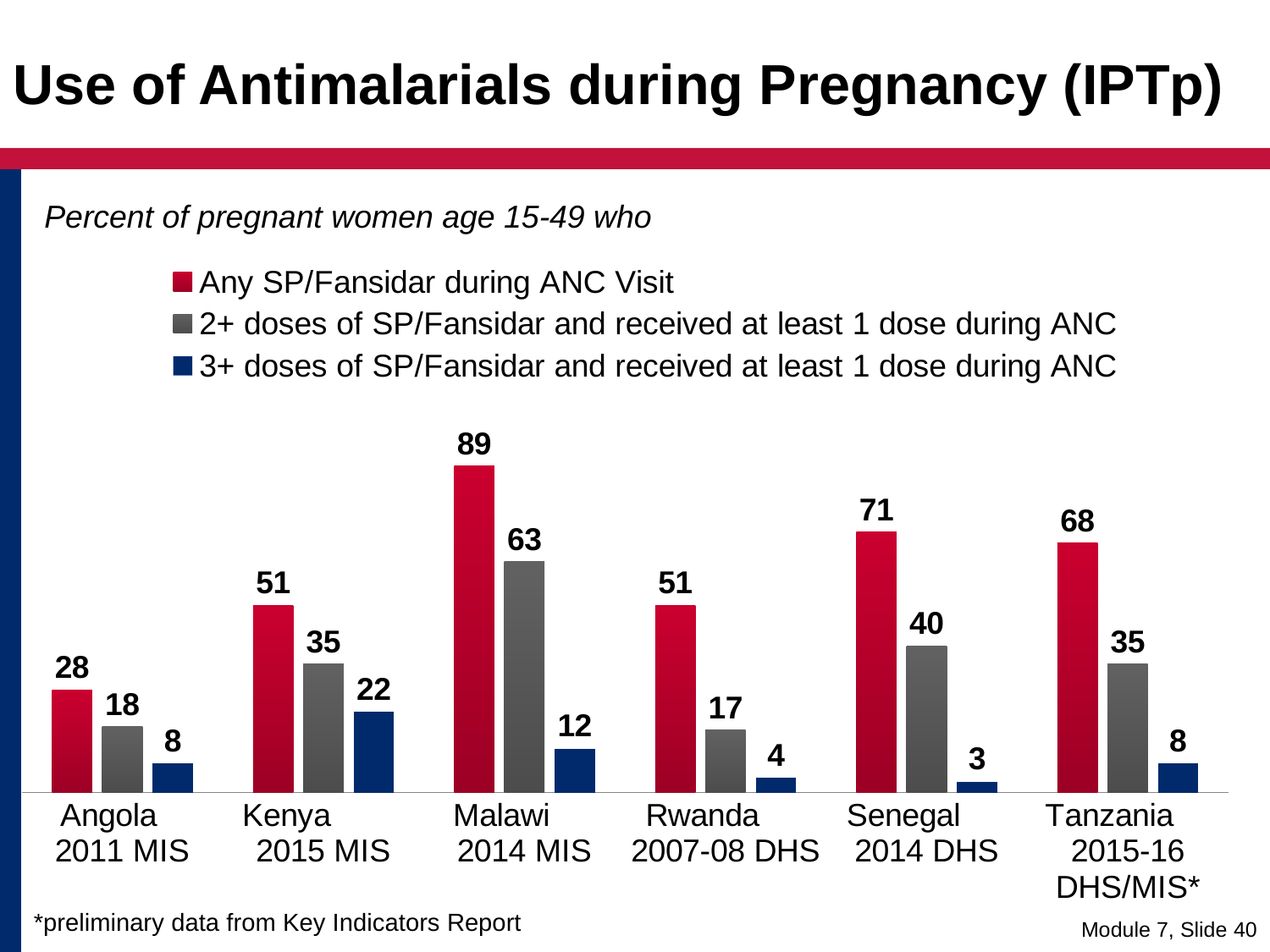

# Use of Antimalarials during Pregnancy (IPTp)
Percent of pregnant women age 15-49 who

### Chart

| Category | Any SP/Fansidar during ANC Visit | 2+ doses of SP/Fansidar and received at least 1 dose during ANC | 3+ doses of SP/Fansidar and received at least 1 dose during ANC |
|---|---|---|---|
| Angola    2011 MIS | 28.0 | 18.0 | 8.0 |
| Kenya         2015 MIS | 51.0 | 35.0 | 22.0 |
| Malawi      2014 MIS | 89.0 | 63.0 | 12.0 |
| Rwanda      2007-08 DHS | 51.0 | 17.0 | 4.0 |
| Senegal      2014 DHS | 71.0 | 40.0 | 3.0 |
| Tanzania     2015-16 DHS/MIS* | 68.0 | 35.0 | 8.0 |
*preliminary data from Key Indicators Report
Module 7, Slide 40